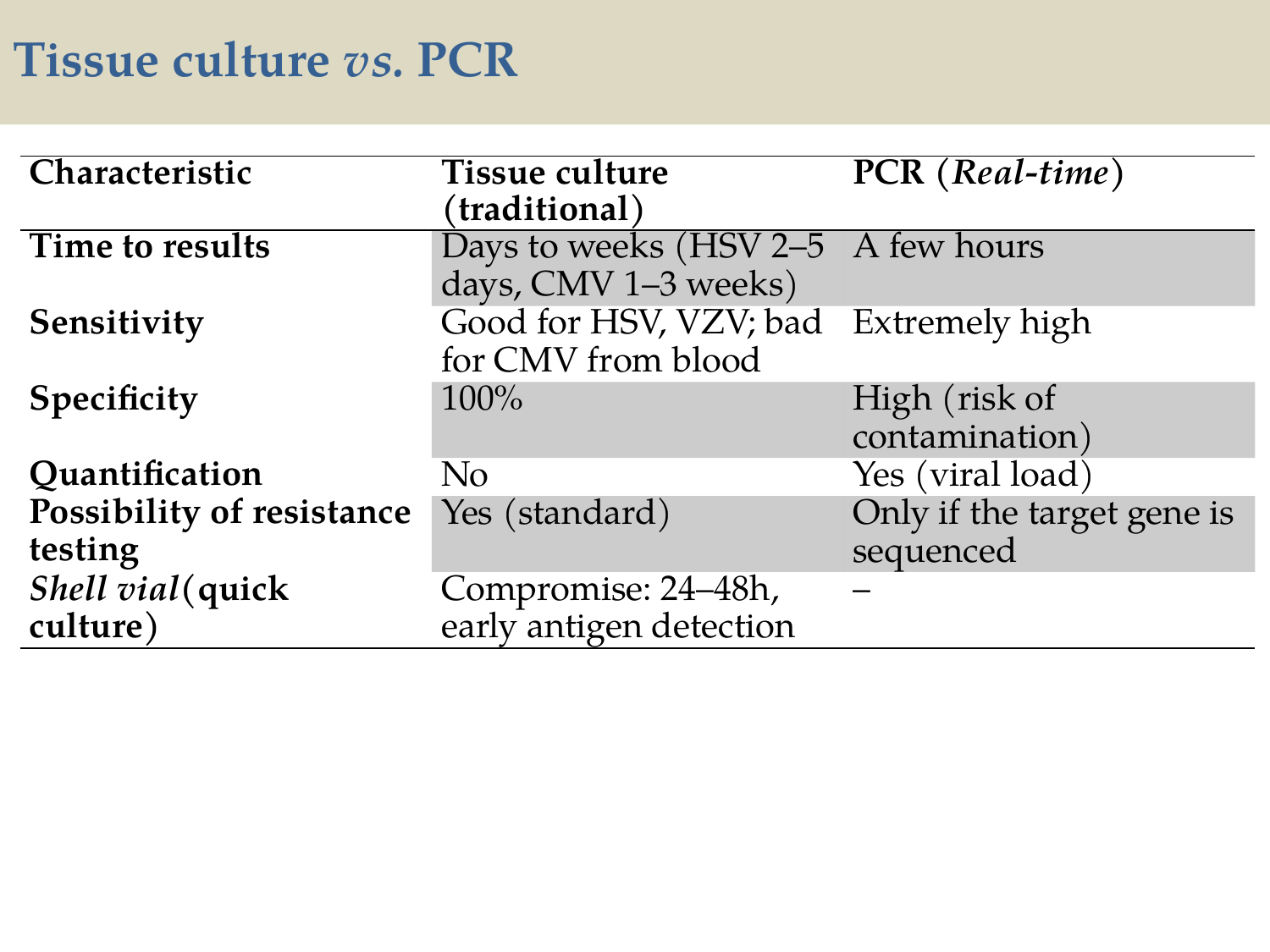

# Tissue culture vs. PCR
| Characteristic | Tissue culture (traditional) | PCR (Real-time) |
| --- | --- | --- |
| Time to results | Days to weeks (HSV 2–5 days, CMV 1–3 weeks) | A few hours |
| Sensitivity | Good for HSV, VZV; bad for CMV from blood | Extremely high |
| Specificity | 100% | High (risk of contamination) |
| Quantification | No | Yes (viral load) |
| Possibility of resistance testing | Yes (standard) | Only if the target gene is sequenced |
| Shell vial(quick culture) | Compromise: 24–48h, early antigen detection | – |